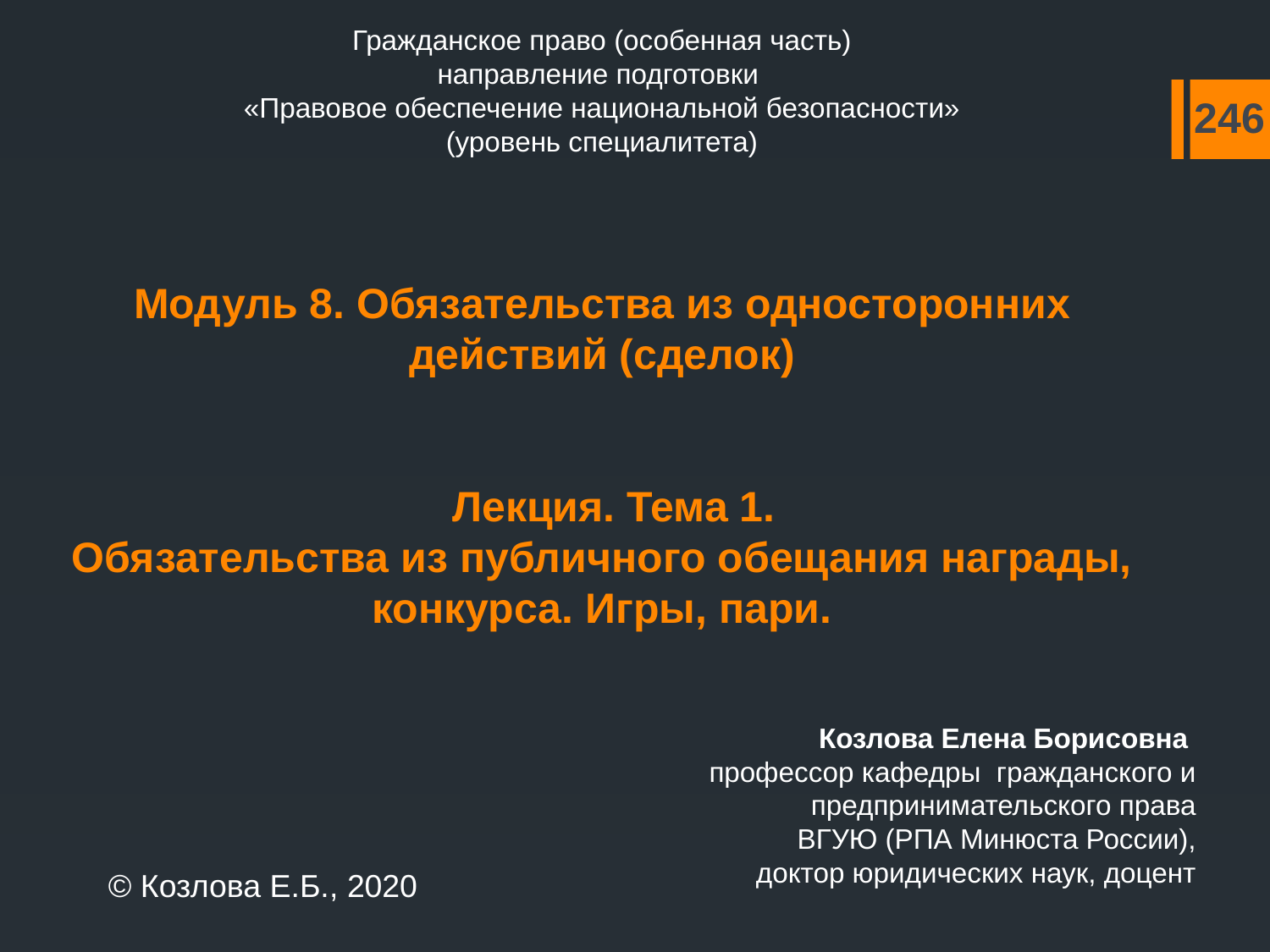

Гражданское право (особенная часть)
направление подготовки
«Правовое обеспечение национальной безопасности»
(уровень специалитета)

Модуль 8. Обязательства из односторонних действий (сделок)

      Лекция. Тема 1.
Обязательства из публичного обещания награды, конкурса. Игры, пари.
246
Козлова Елена Борисовна
профессор кафедры  гражданского и предпринимательского права
ВГУЮ (РПА Минюста России),
доктор юридических наук, доцент
© Козлова Е.Б., 2020